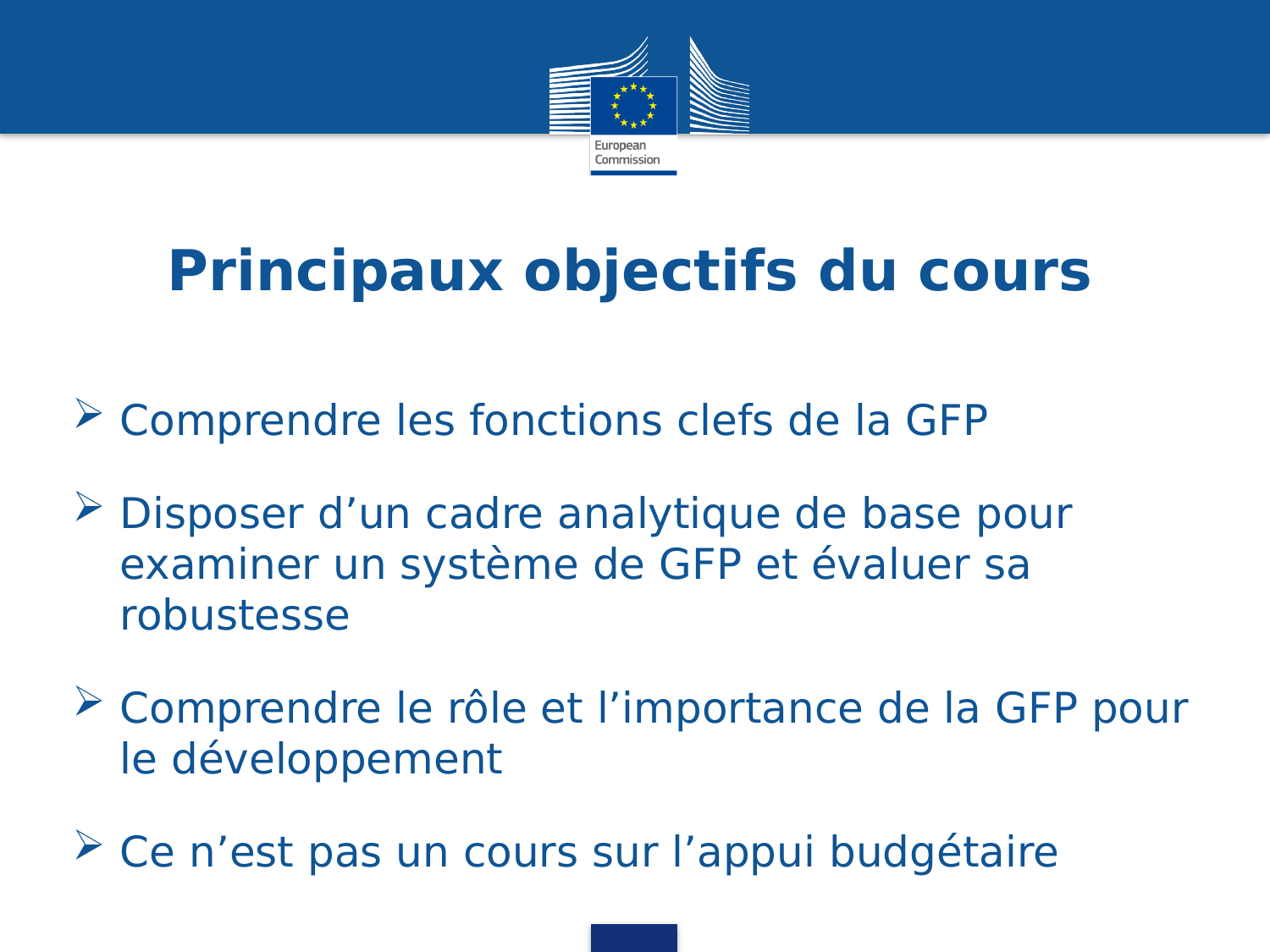

# Principaux objectifs du cours
Comprendre les fonctions clefs de la GFP
Disposer d’un cadre analytique de base pour examiner un système de GFP et évaluer sa robustesse
Comprendre le rôle et l’importance de la GFP pour le développement
Ce n’est pas un cours sur l’appui budgétaire